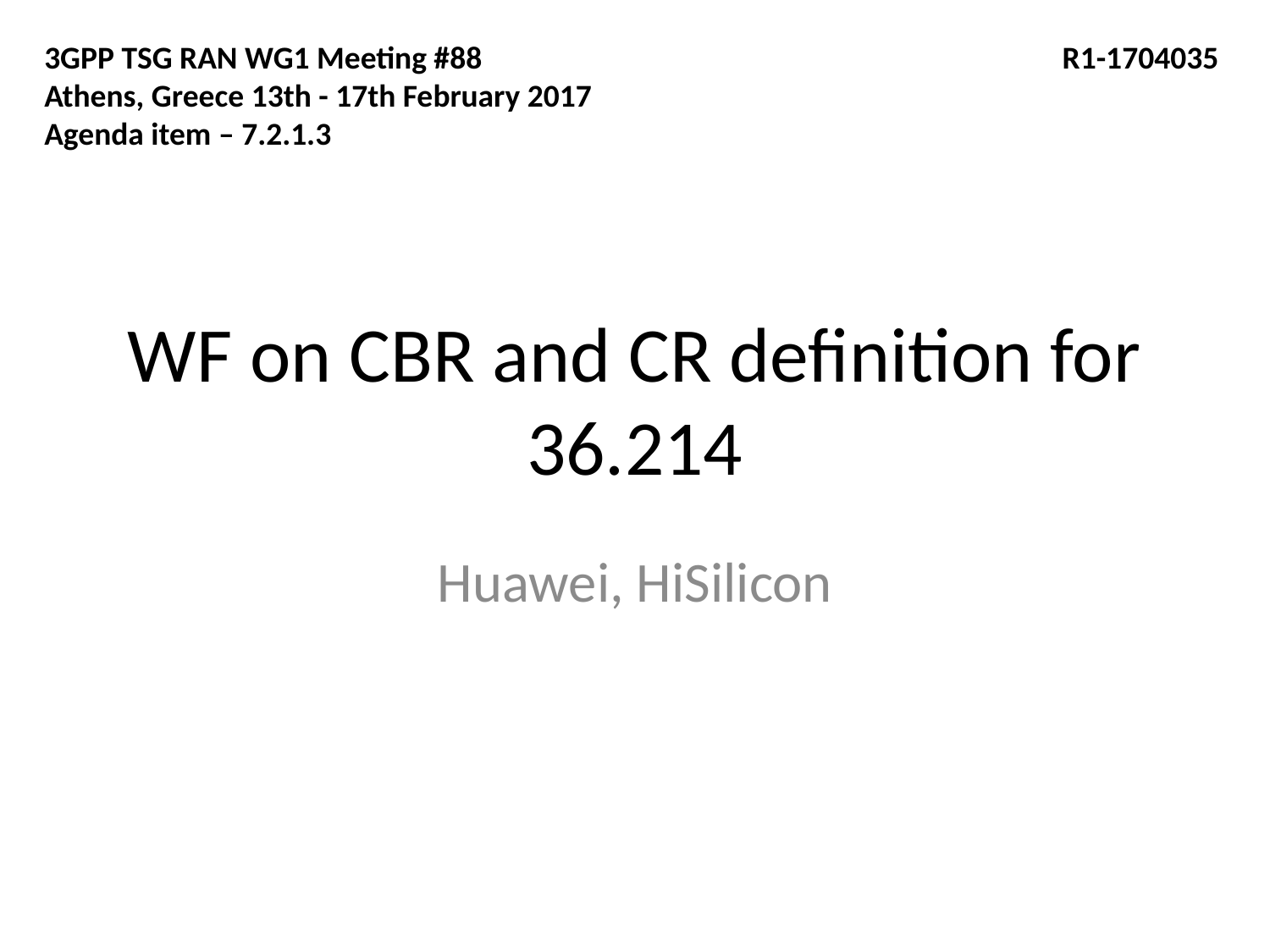

3GPP TSG RAN WG1 Meeting #88				                  R1-1704035
Athens, Greece 13th - 17th February 2017
Agenda item – 7.2.1.3
# WF on CBR and CR definition for 36.214
Huawei, HiSilicon